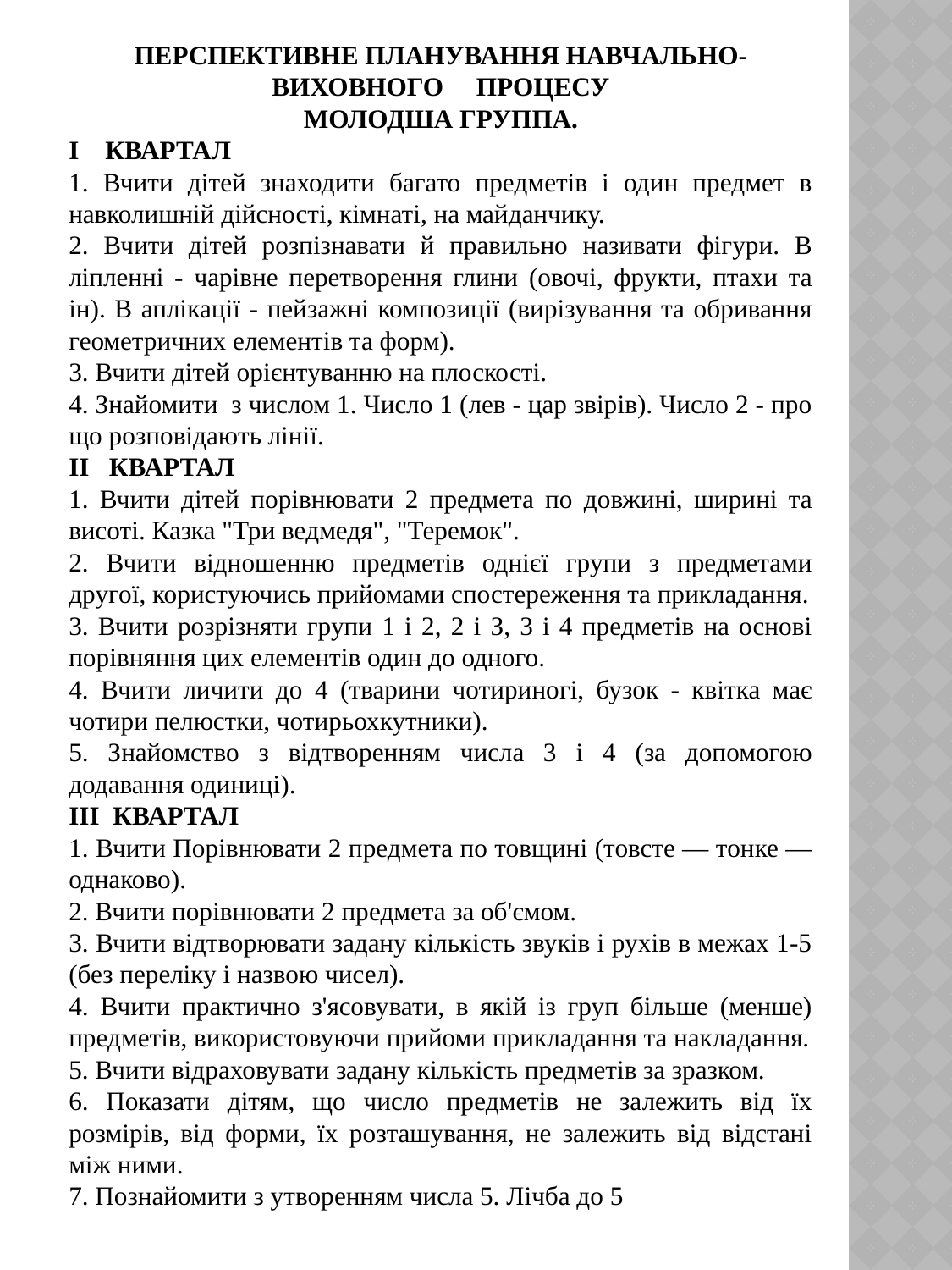

ПЕРСПЕКТИВНЕ ПЛАНУВАННЯ НАВЧАЛЬНО-ВИХОВНОГО     ПРОЦЕСУ
МОЛОДША ГРУППА.
І    КВАРТАЛ
1. Вчити дітей знаходити багато предметів і один предмет в навколишній дійсності, кімнаті, на майданчику.
2. Вчити дітей розпізнавати й правильно називати фігури. В ліпленні - чарівне перетворення глини (овочі, фрукти, птахи та ін). В аплікації - пейзажні композиції (вирізування та обривання геометричних елементів та форм).
3. Вчити дітей орієнтуванню на плоскості.
4. Знайомити  з числом 1. Число 1 (лев - цар звірів). Число 2 - про що розповідають лінії.
ІІ   КВАРТАЛ
1. Вчити дітей порівнювати 2 предмета по довжині, ширині та висоті. Казка "Три ведмедя", "Теремок".
2. Вчити відношенню предметів однієї групи з предметами другої, користуючись прийомами спостереження та прикладання.
3. Вчити розрізняти групи 1 і 2, 2 і З, 3 і 4 предметів на основі порівняння цих елементів один до одного.
4. Вчити личити до 4 (тварини чотириногі, бузок - квітка має чотири пелюстки, чотирьохкутники).
5. Знайомство з відтворенням числа 3 і 4 (за допомогою додавання одиниці).
ІІІ  КВАРТАЛ
1. Вчити Порівнювати 2 предмета по товщині (товсте — тонке — однаково).
2. Вчити порівнювати 2 предмета за об'ємом.
3. Вчити відтворювати задану кількість звуків і рухів в межах 1-5 (без переліку і назвою чисел).
4. Вчити практично з'ясовувати, в якій із груп більше (менше) предметів, використовуючи прийоми прикладання та накладання.
5. Вчити відраховувати задану кількість предметів за зразком.
6. Показати дітям, що число предметів не залежить від їх розмірів, від форми, їх розташування, не залежить від відстані між ними.
7. Познайомити з утворенням числа 5. Лічба до 5